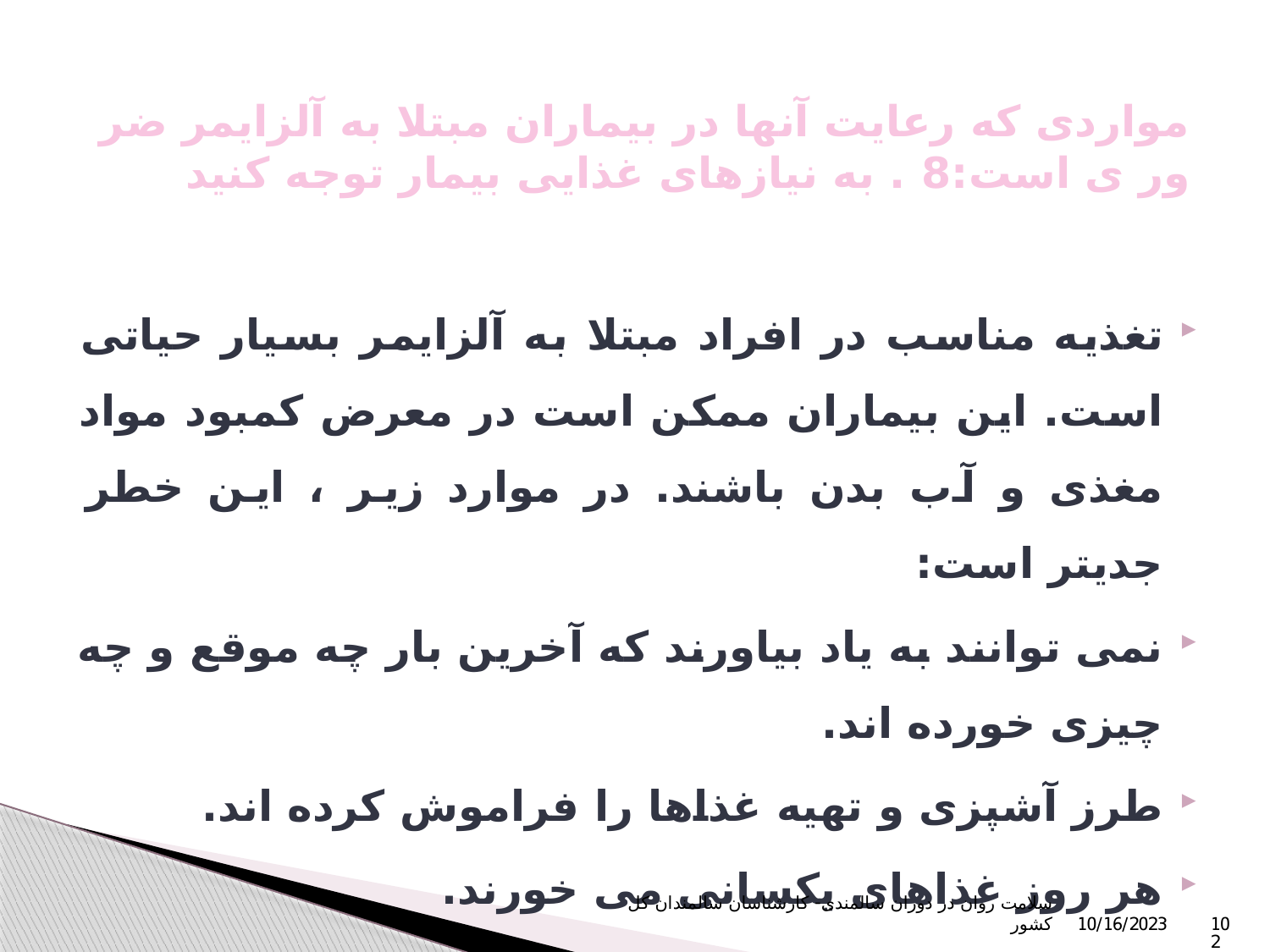

# مواردی که رعایت آنها در بیماران مبتلا به آلزایمر ضر ور ی است:8 . به نیازهای غذایی بیمار توجه کنید
تغذیه مناسب در افراد مبتلا به آلزایمر بسیار حیاتی است. این بیماران ممکن است در معرض کمبود مواد مغذی و آب بدن باشند. در موارد زیر ، این خطر جدیتر است:
نمی توانند به یاد بیاورند که آخرین بار چه موقع و چه چیزی خورده اند.
طرز آشپزی و تهیه غذاها را فراموش کرده اند.
هر روز غذاهای یکسانی می خورند.
برخی وعده های غذایی را از یاد برده اند.

سلامت روان در دوران سالمندی- کارشناسان سالمندان کل کشور
10/16/2023
102